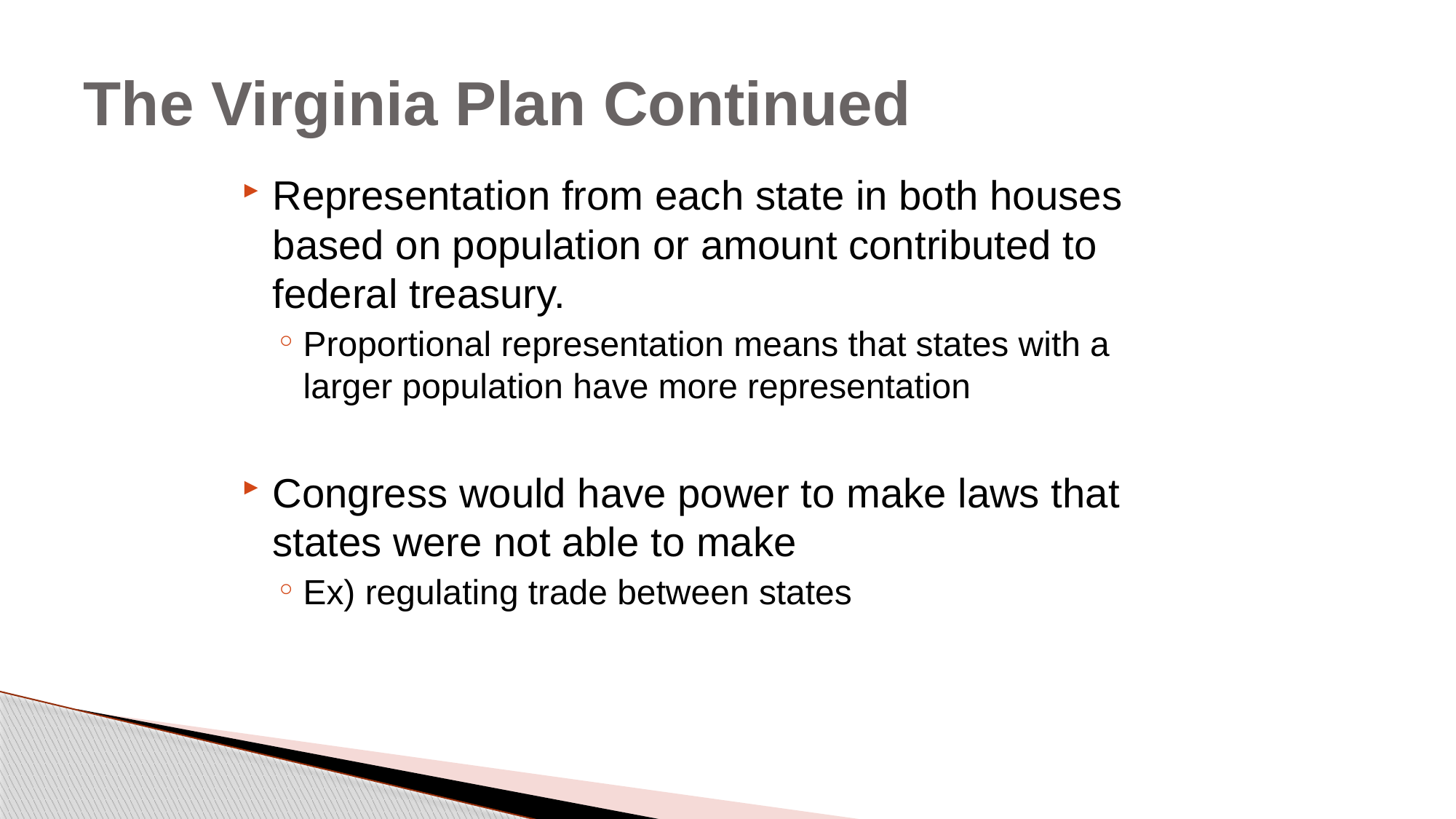

# The Virginia Plan Continued
Representation from each state in both houses based on population or amount contributed to federal treasury.
Proportional representation means that states with a larger population have more representation

Congress would have power to make laws that states were not able to make
Ex) regulating trade between states